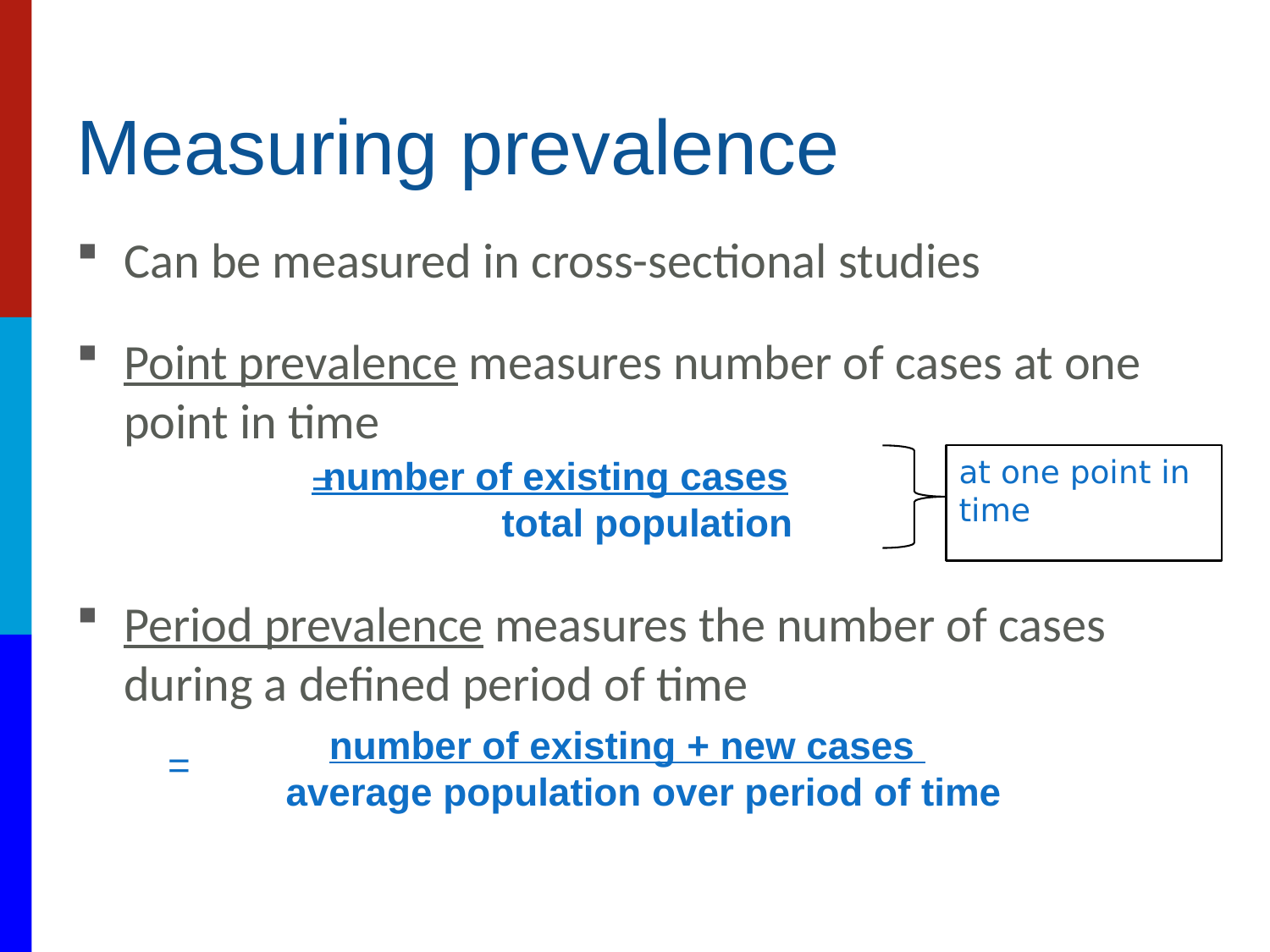

# Measuring prevalence
Can be measured in cross-sectional studies

Point prevalence measures number of cases at one point in time

Period prevalence measures the number of cases during a defined period of time
 number of existing cases
  total population

at one point in time
=

number of existing + new cases
average population over period of time
=